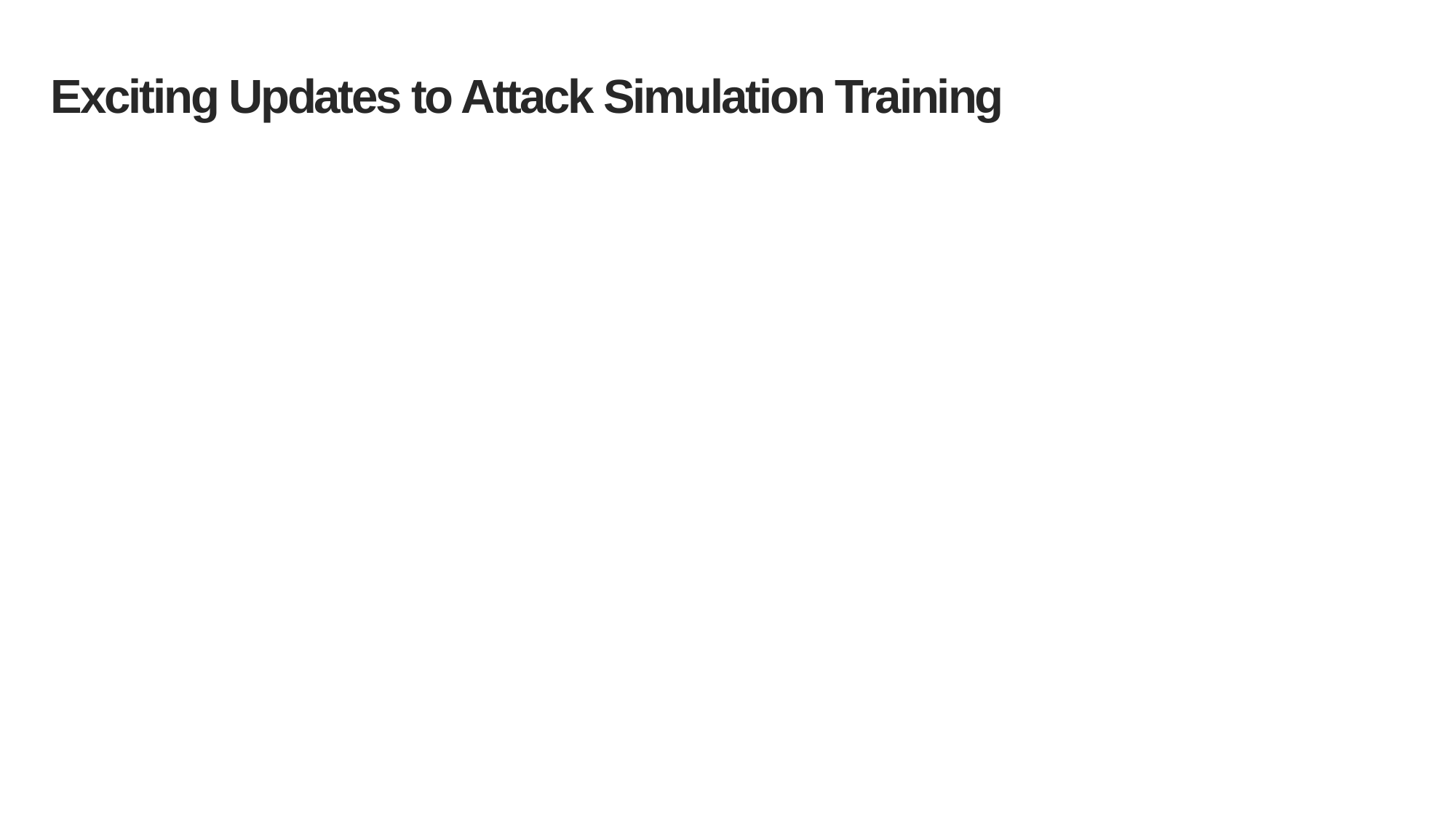

# Exciting Updates to Attack Simulation Training